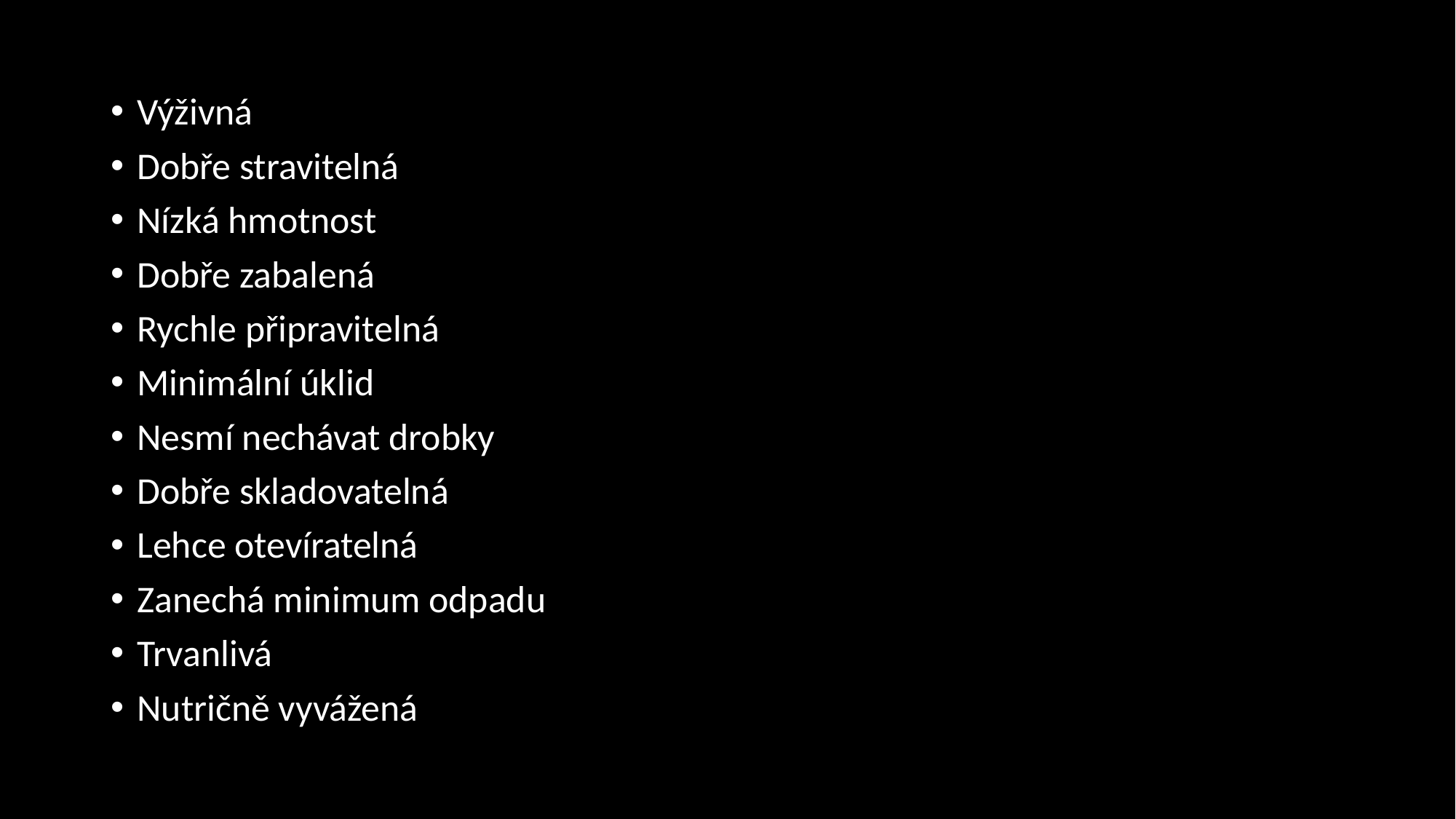

Výživná
Dobře stravitelná
Nízká hmotnost
Dobře zabalená
Rychle připravitelná
Minimální úklid
Nesmí nechávat drobky
Dobře skladovatelná
Lehce otevíratelná
Zanechá minimum odpadu
Trvanlivá
Nutričně vyvážená